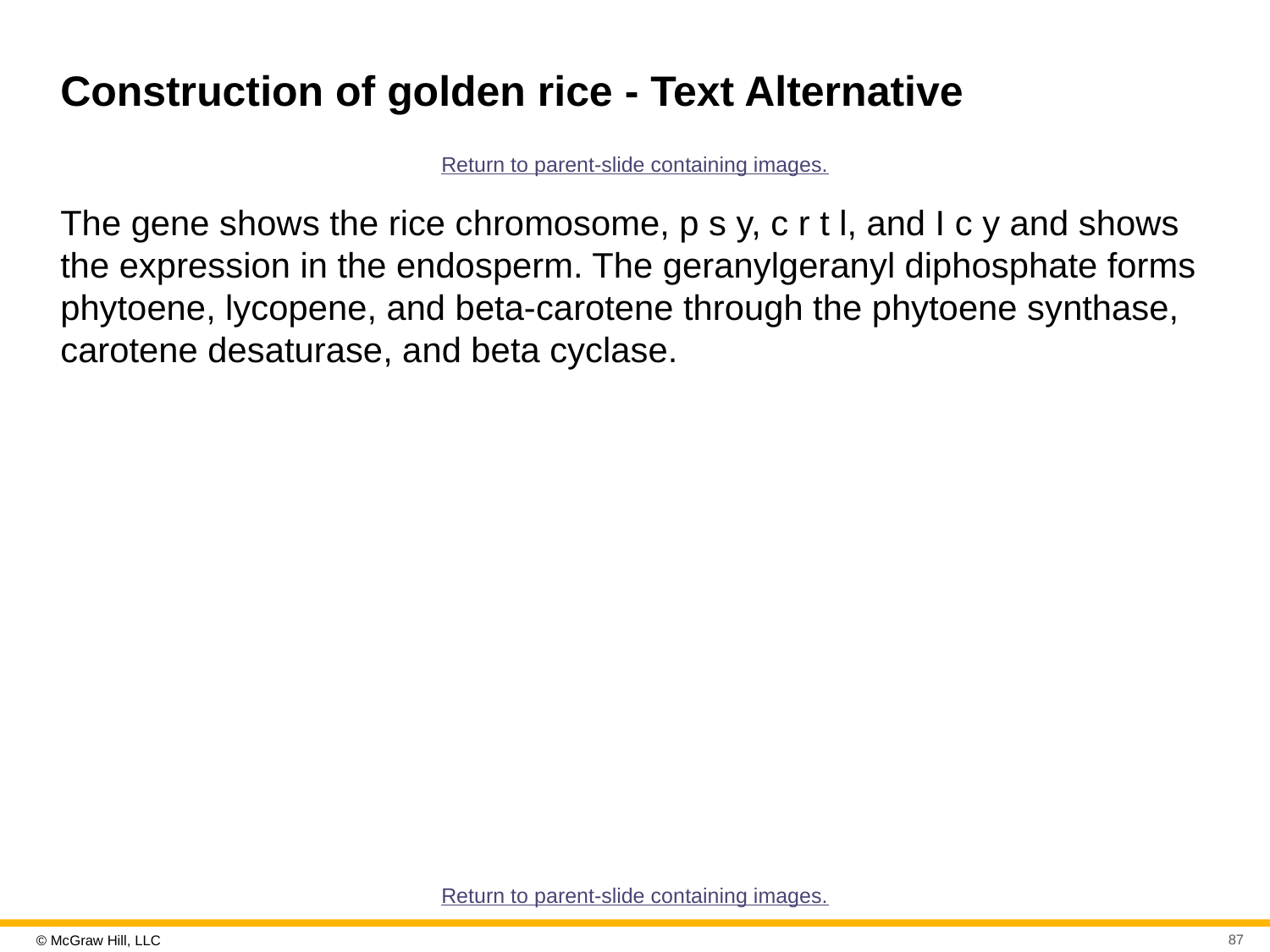

# Construction of golden rice - Text Alternative
Return to parent-slide containing images.
The gene shows the rice chromosome, p s y, c r t l, and I c y and shows the expression in the endosperm. The geranylgeranyl diphosphate forms phytoene, lycopene, and beta-carotene through the phytoene synthase, carotene desaturase, and beta cyclase.
Return to parent-slide containing images.
87